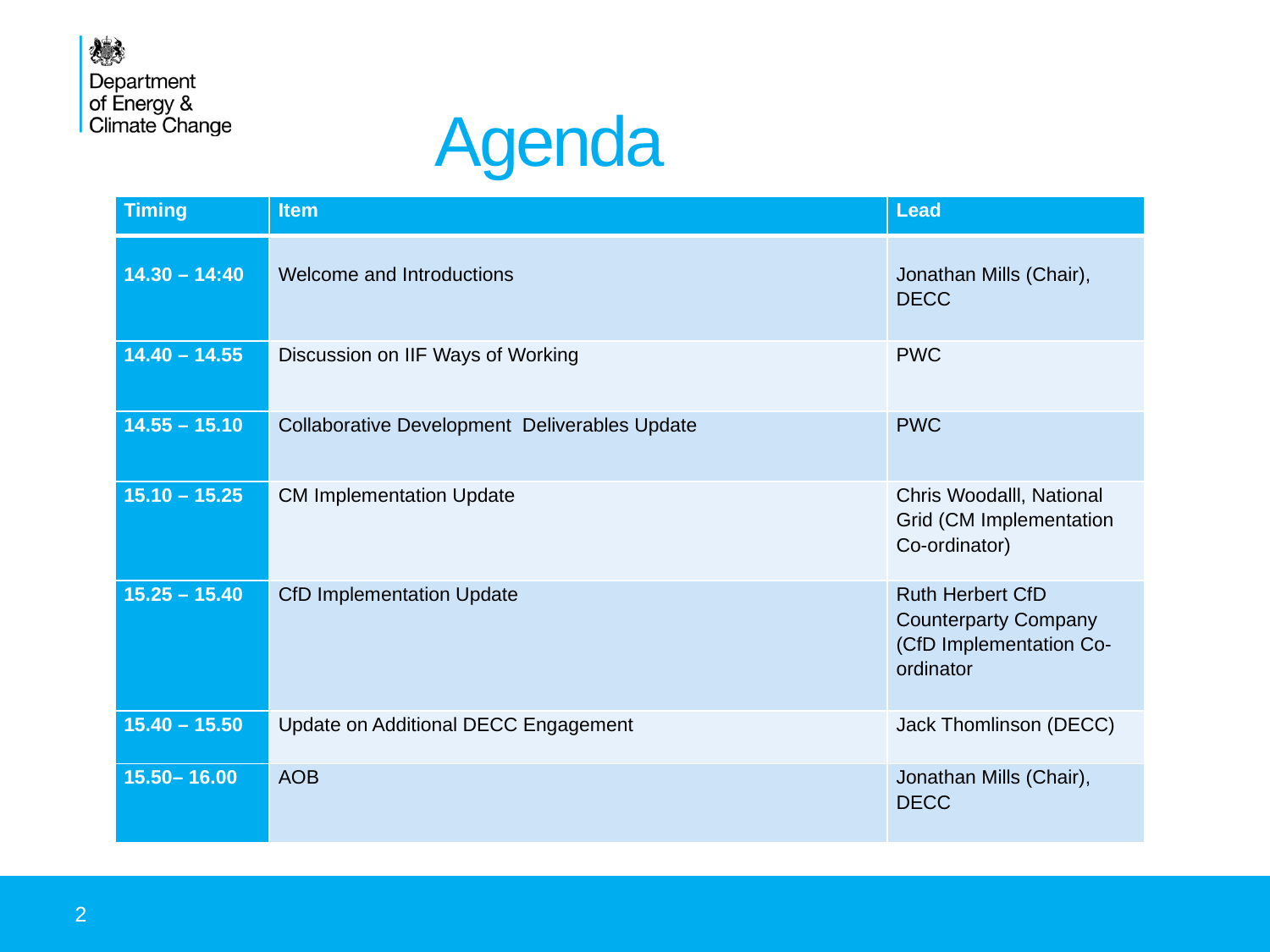

# Agenda
| Timing | Item | Lead |
| --- | --- | --- |
| 14.30 – 14:40 | Welcome and Introductions | Jonathan Mills (Chair), DECC |
| 14.40 – 14.55 | Discussion on IIF Ways of Working | PWC |
| 14.55 – 15.10 | Collaborative Development Deliverables Update | PWC |
| 15.10 – 15.25 | CM Implementation Update | Chris Woodalll, National Grid (CM Implementation Co-ordinator) |
| 15.25 – 15.40 | CfD Implementation Update | Ruth Herbert CfD Counterparty Company (CfD Implementation Co-ordinator |
| 15.40 – 15.50 | Update on Additional DECC Engagement | Jack Thomlinson (DECC) |
| 15.50– 16.00 | AOB | Jonathan Mills (Chair), DECC |
2